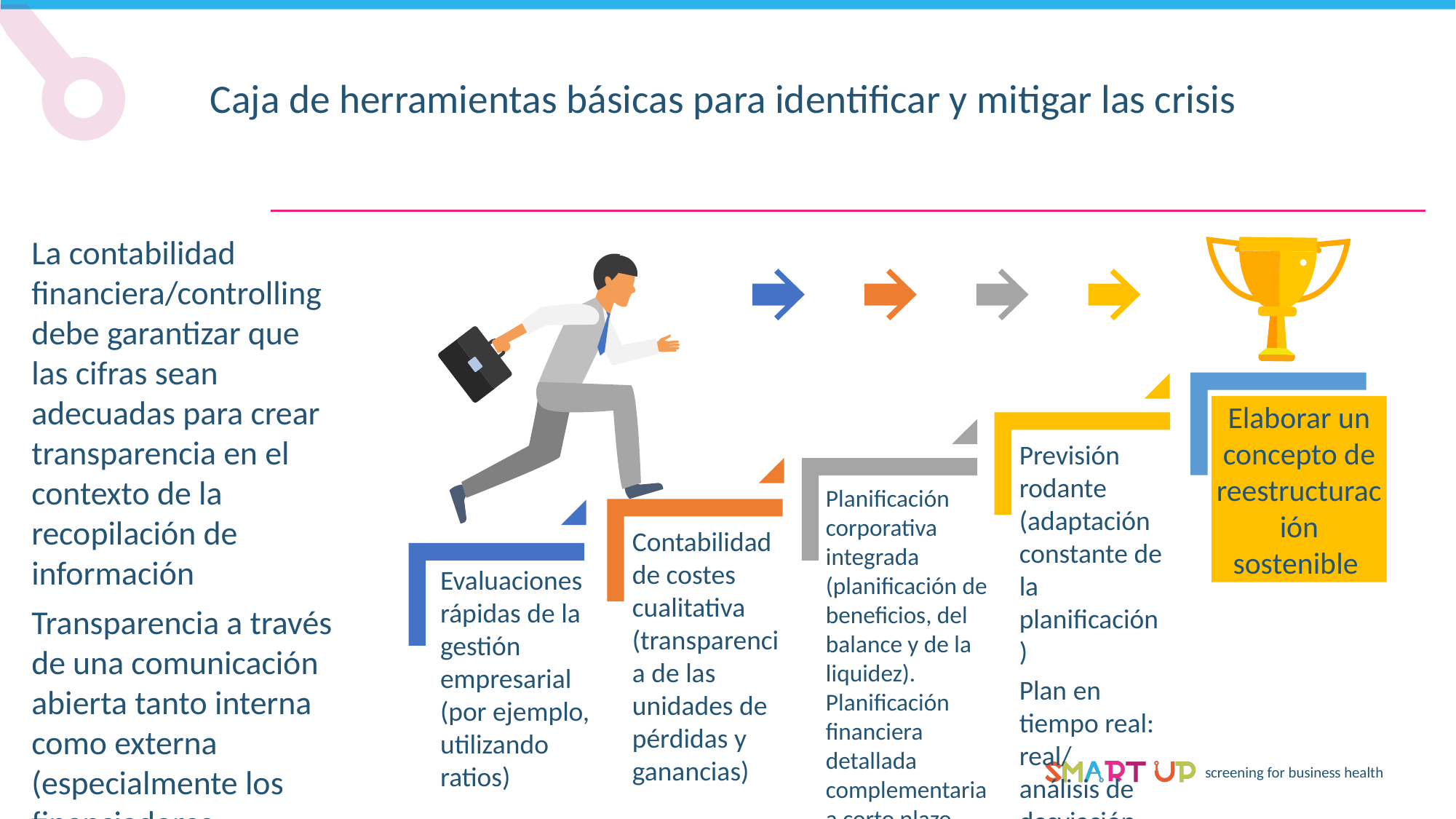

Caja de herramientas básicas para identificar y mitigar las crisis
La contabilidad financiera/controlling debe garantizar que las cifras sean adecuadas para crear transparencia en el contexto de la recopilación de información
Transparencia a través de una comunicación abierta tanto interna como externa (especialmente los financiadores externos)

Elaborar un concepto de reestructuración sostenible

Previsión rodante (adaptación constante de la planificación)
Plan en tiempo real: real/
análisis de desviación

Planificación corporativa integrada (planificación de beneficios, del balance y de la liquidez). Planificación financiera detallada complementaria a corto plazo.

Contabilidad de costes cualitativa (transparencia de las unidades de pérdidas y ganancias)

Evaluaciones rápidas de la gestión empresarial (por ejemplo, utilizando ratios)